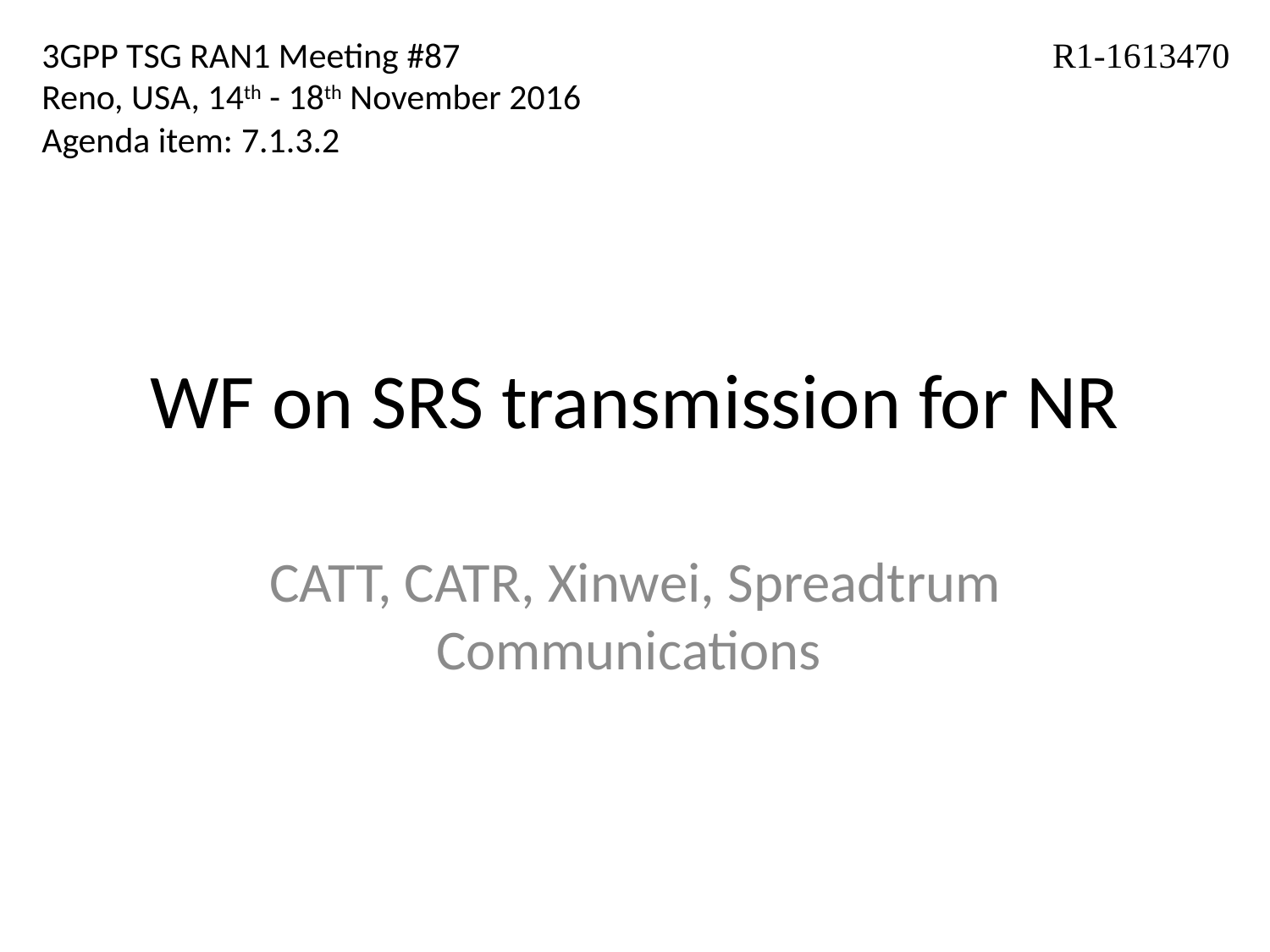

3GPP TSG RAN1 Meeting #87
Reno, USA, 14th - 18th November 2016
Agenda item: 7.1.3.2
R1-1613470
# WF on SRS transmission for NR
CATT, CATR, Xinwei, Spreadtrum Communications